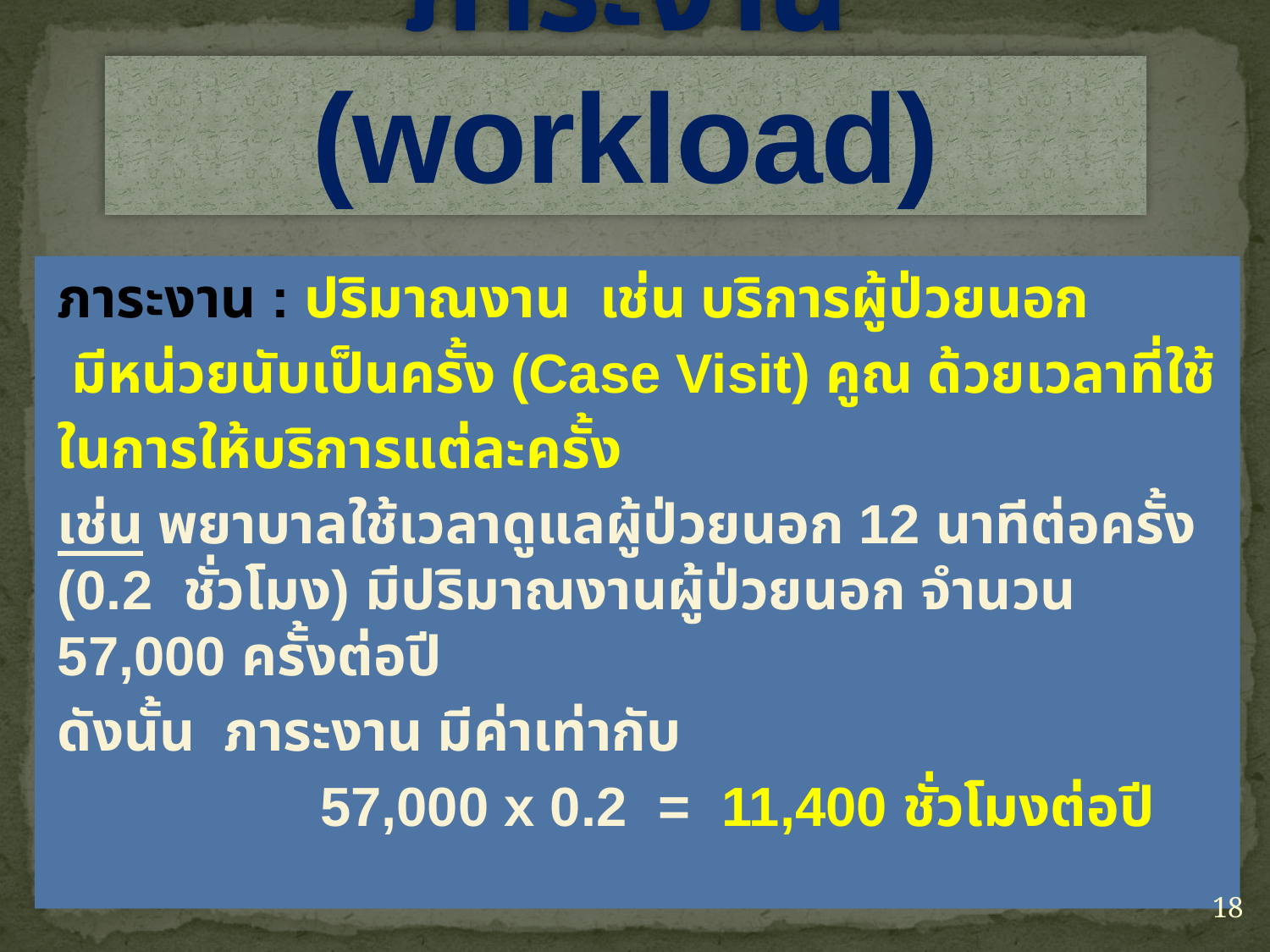

# ภาระงาน (workload)
ภาระงาน : ปริมาณงาน  เช่น บริการผู้ป่วยนอก
 มีหน่วยนับเป็นครั้ง (Case Visit) คูณ ด้วยเวลาที่ใช้
ในการให้บริการแต่ละครั้ง
เช่น พยาบาลใช้เวลาดูแลผู้ป่วยนอก 12 นาทีต่อครั้ง (0.2  ชั่วโมง) มีปริมาณงานผู้ป่วยนอก จำนวน  57,000 ครั้งต่อปี
ดังนั้น  ภาระงาน มีค่าเท่ากับ
                 57,000 x 0.2  =  11,400 ชั่วโมงต่อปี

18